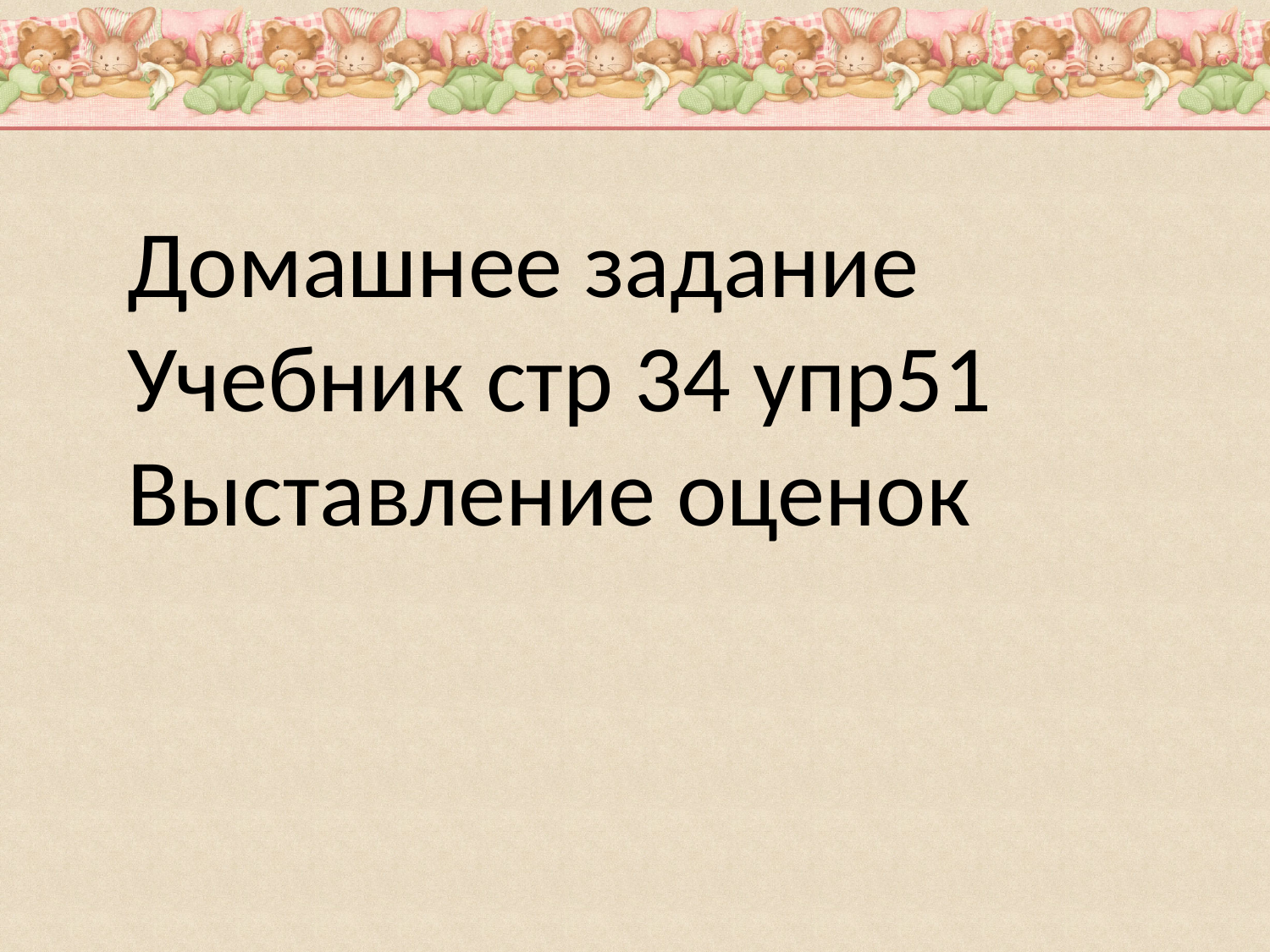

Домашнее задание
Учебник стр 34 упр51
Выставление оценок